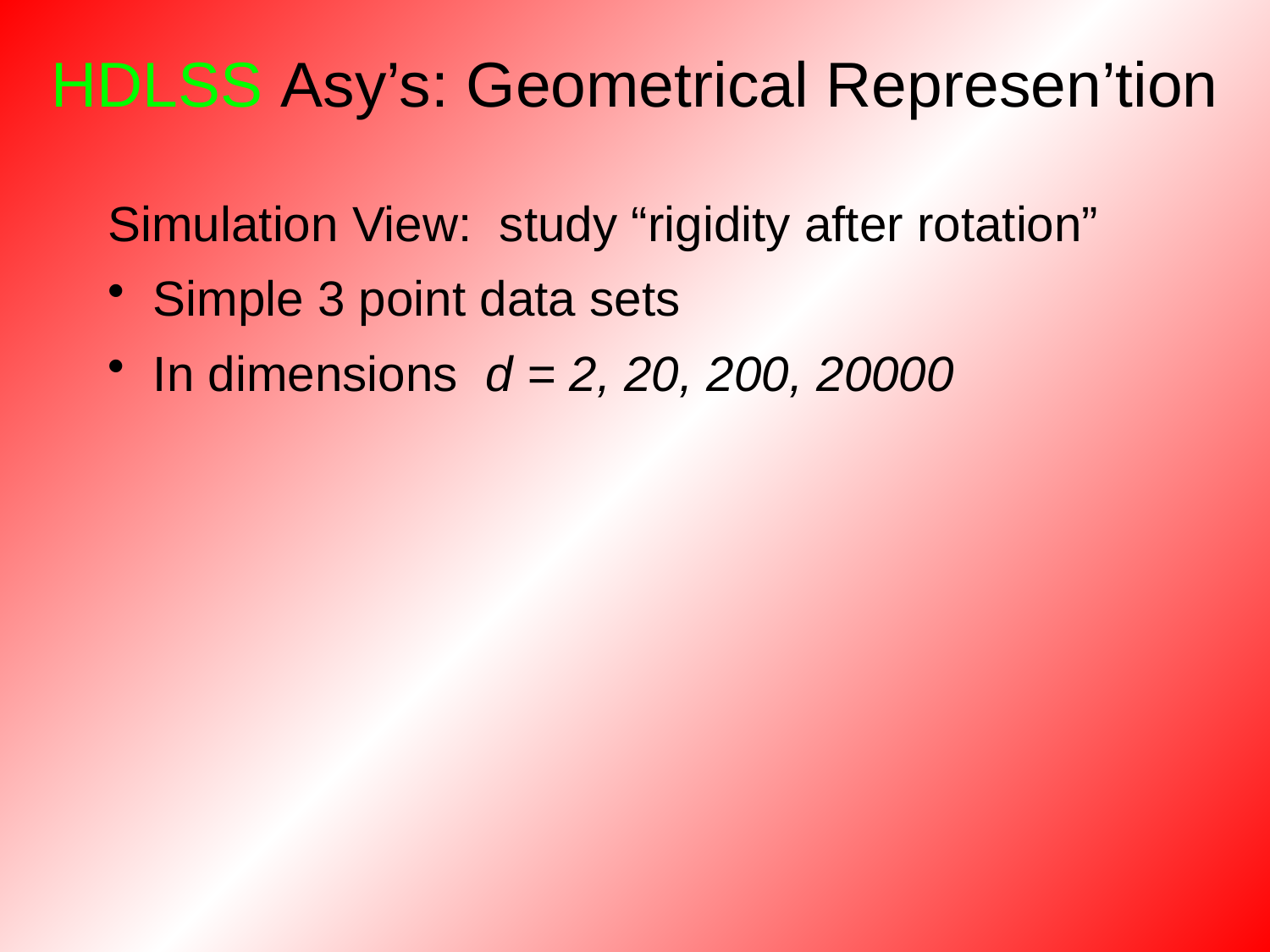

HDLSS Asy’s: Geometrical Represen’tion
Simulation View:  study “rigidity after rotation”
  Simple 3 point data sets
  In dimensions  d = 2, 20, 200, 20000